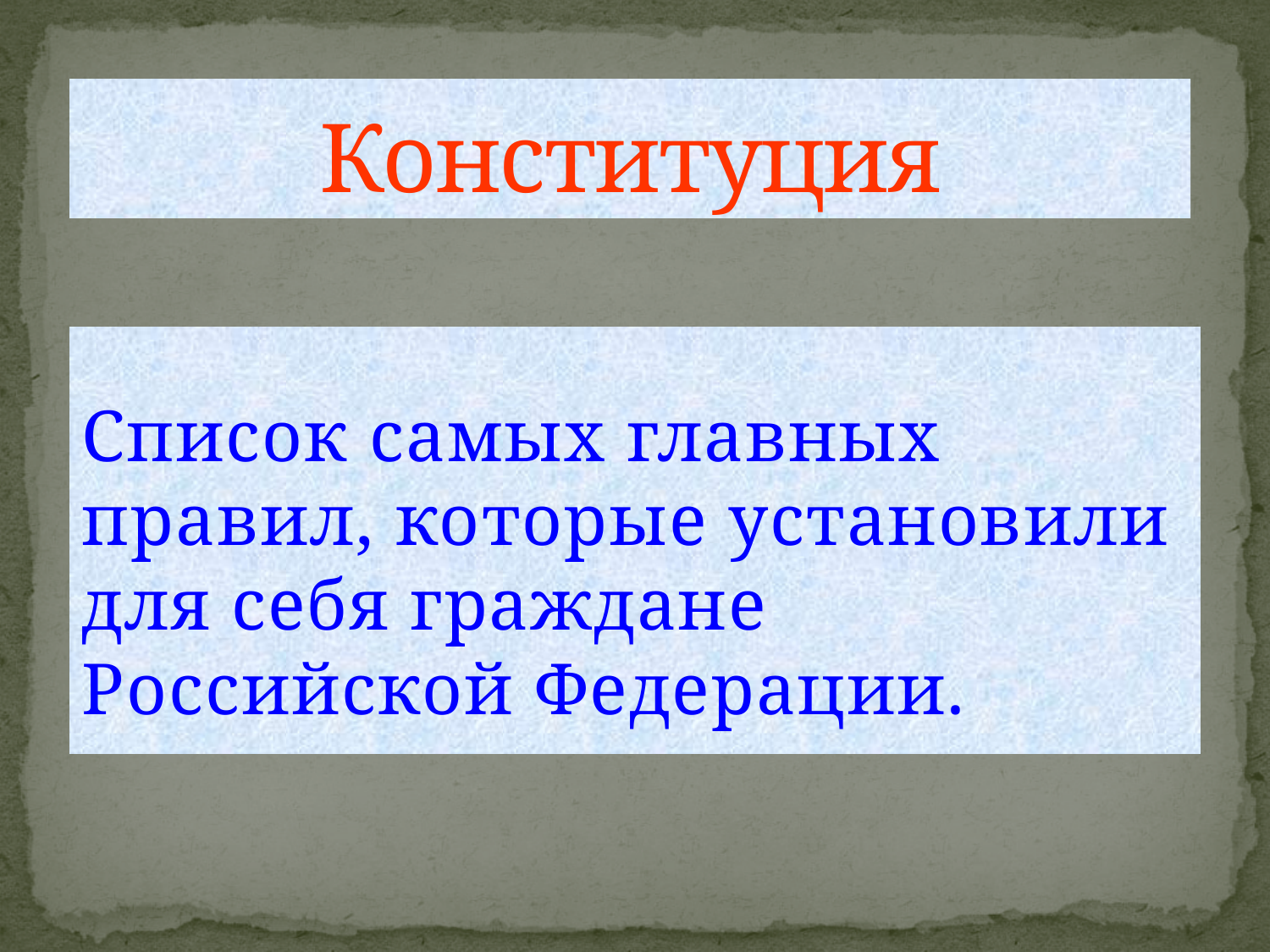

# Конституция

Список самых главных правил, которые установили для себя граждане Российской Федерации.